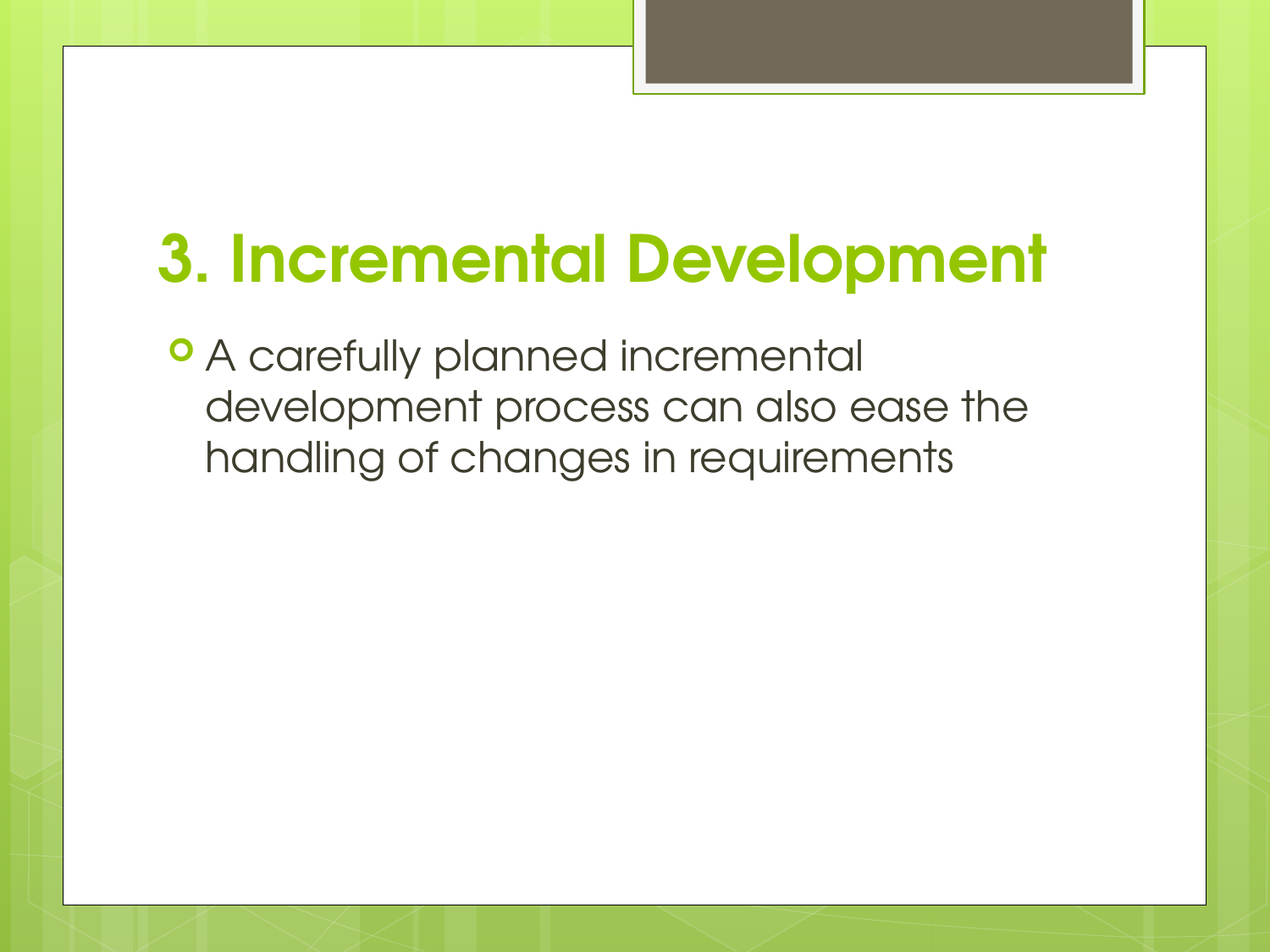

# 3. Incremental Development
A carefully planned incremental development process can also ease the handling of changes in requirements